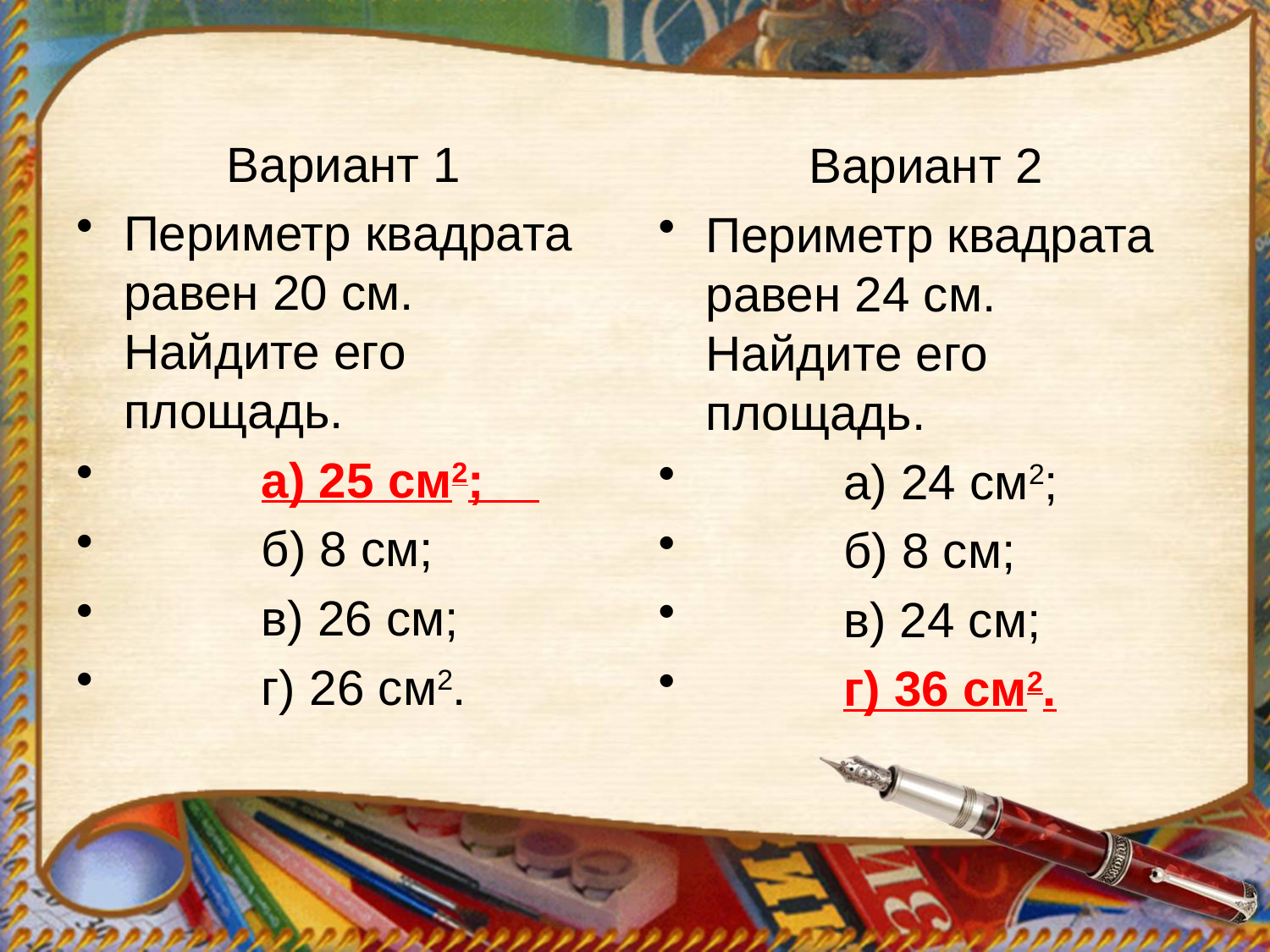

Вариант 1
Периметр квадрата равен 20 см. Найдите его площадь.
          а) 25 см2;
          б) 8 см;
          в) 26 см;
          г) 26 см2.

Вариант 2
Периметр квадрата равен 24 см. Найдите его площадь.
          а) 24 см2;
          б) 8 см;
          в) 24 см;
          г) 36 см2.